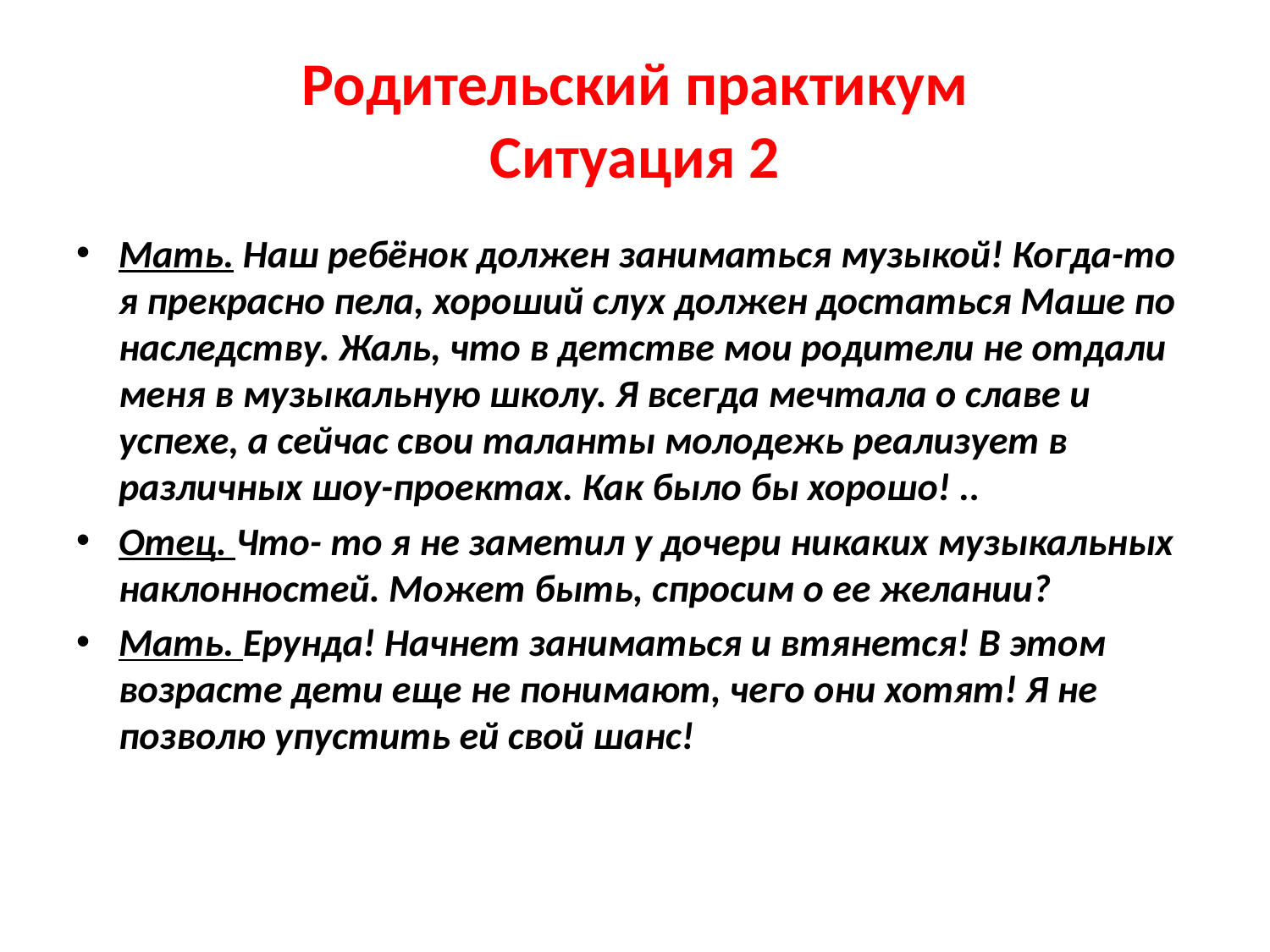

# Родительский практикум Ситуация 2
Мать. Наш ребёнок должен заниматься музыкой! Когда-то я прекрасно пела, хороший слух должен достаться Маше по наследству. Жаль, что в детстве мои родители не отдали меня в музыкальную школу. Я всегда мечтала о славе и успехе, а сейчас свои таланты молодежь реализует в различных шоу-проектах. Как было бы хорошо! ..
Отец. Что- то я не заметил у дочери никаких музыкальных наклонностей. Может быть, спросим о ее желании?
Мать. Ерунда! Начнет заниматься и втянется! В этом возрасте дети еще не понимают, чего они хотят! Я не позволю упустить ей свой шанс!